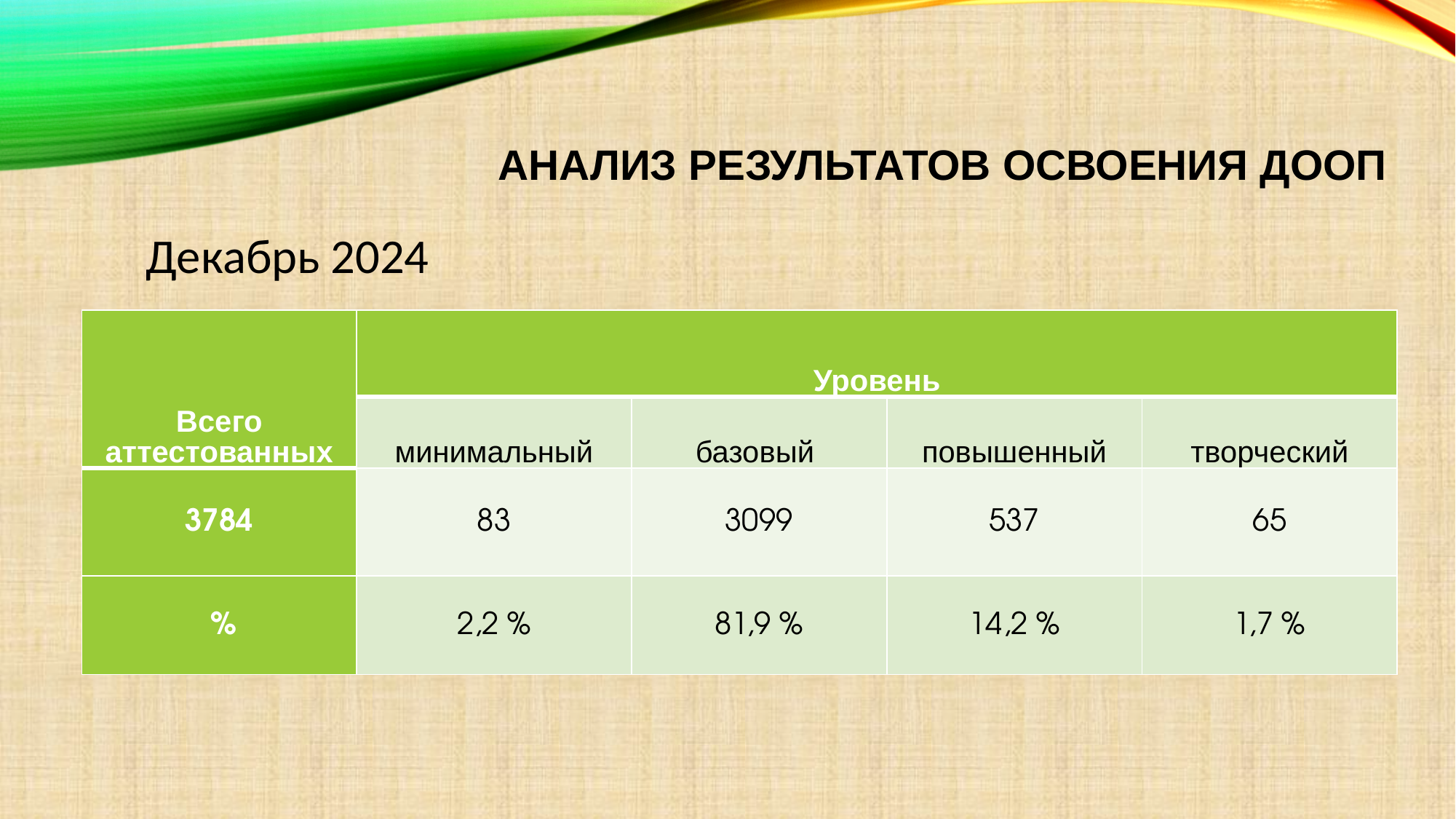

# анализ результатов освоения ДООП
Декабрь 2024
| Всего аттестованных | Уровень |  |  |  |
| --- | --- | --- | --- | --- |
|  | минимальный | базовый | повышенный | творческий |
| 3784 | 83 | 3099 | 537 | 65 |
| % | 2,2 % | 81,9 % | 14,2 % | 1,7 % |